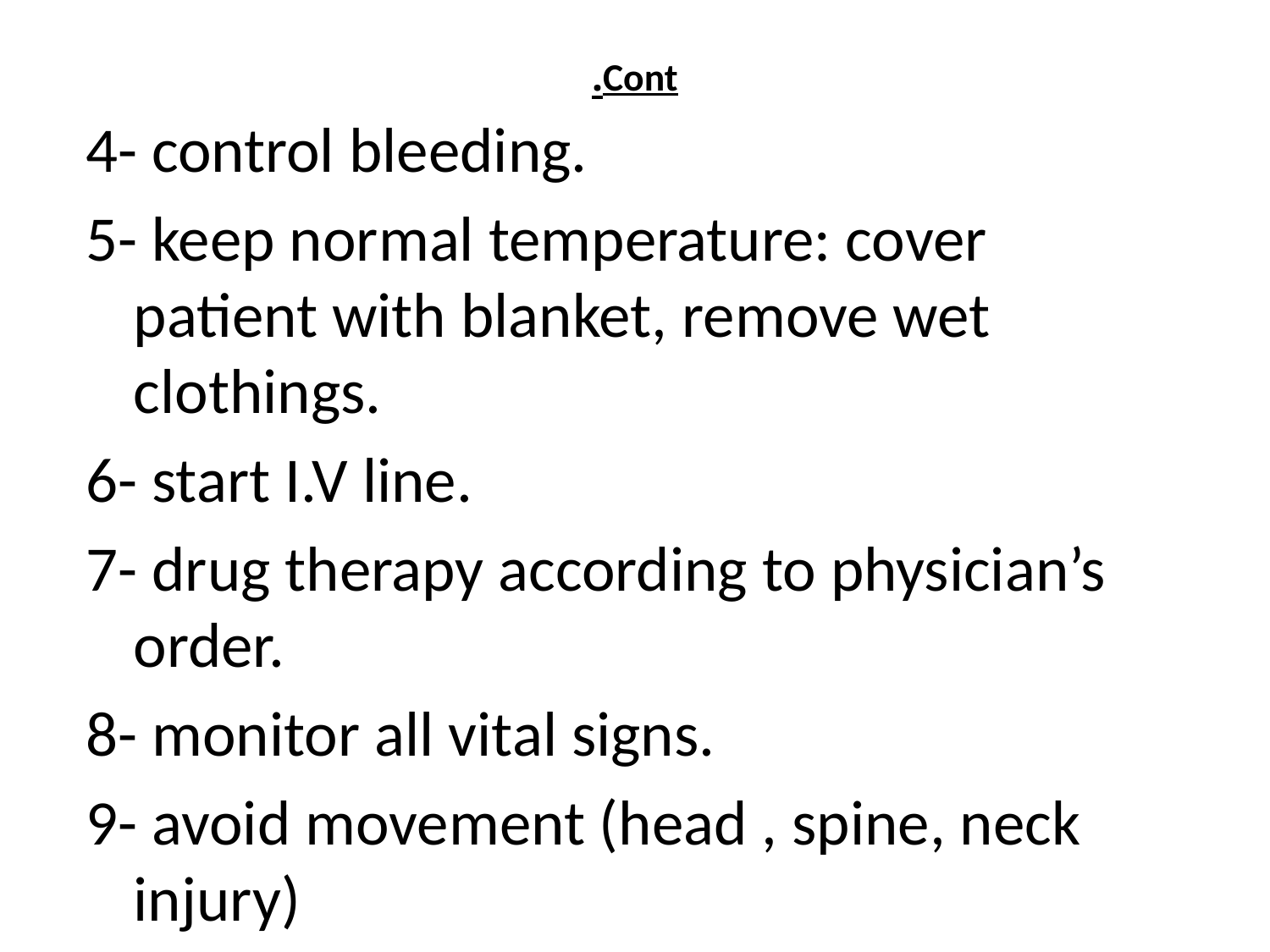

# Cont.
4- control bleeding.
5- keep normal temperature: cover patient with blanket, remove wet clothings.
6- start I.V line.
7- drug therapy according to physician’s order.
8- monitor all vital signs.
9- avoid movement (head , spine, neck injury)